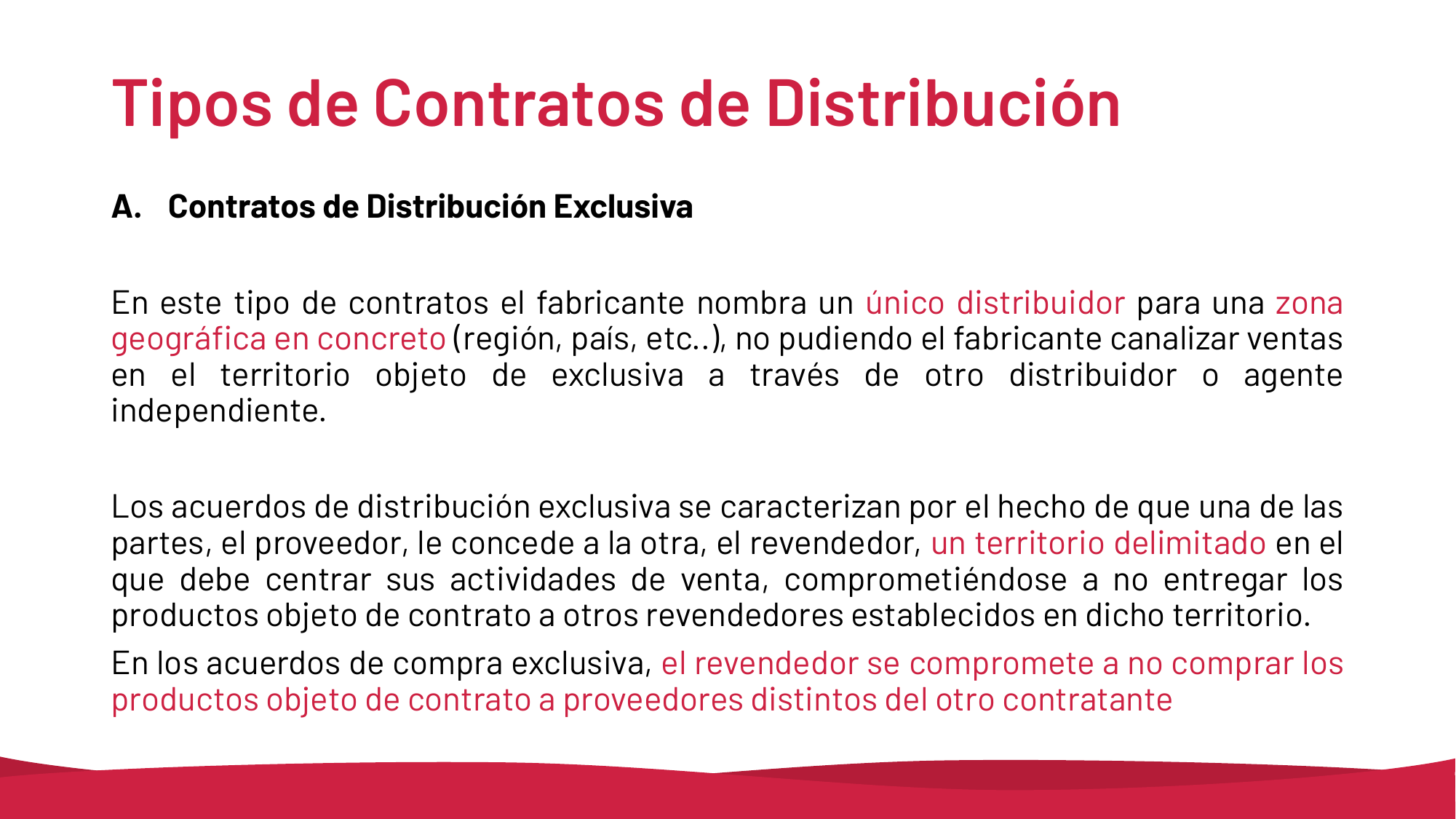

# Tipos de Contratos de Distribución
Contratos de Distribución Exclusiva

En este tipo de contratos el fabricante nombra un único distribuidor para una zona geográfica en concreto (región, país, etc..), no pudiendo el fabricante canalizar ventas en el territorio objeto de exclusiva a través de otro distribuidor o agente independiente.

Los acuerdos de distribución exclusiva se caracterizan por el hecho de que una de las partes, el proveedor, le concede a la otra, el revendedor, un territorio delimitado en el que debe centrar sus actividades de venta, comprometiéndose a no entregar los productos objeto de contrato a otros revendedores establecidos en dicho territorio.
En los acuerdos de compra exclusiva, el revendedor se compromete a no comprar los productos objeto de contrato a proveedores distintos del otro contratante